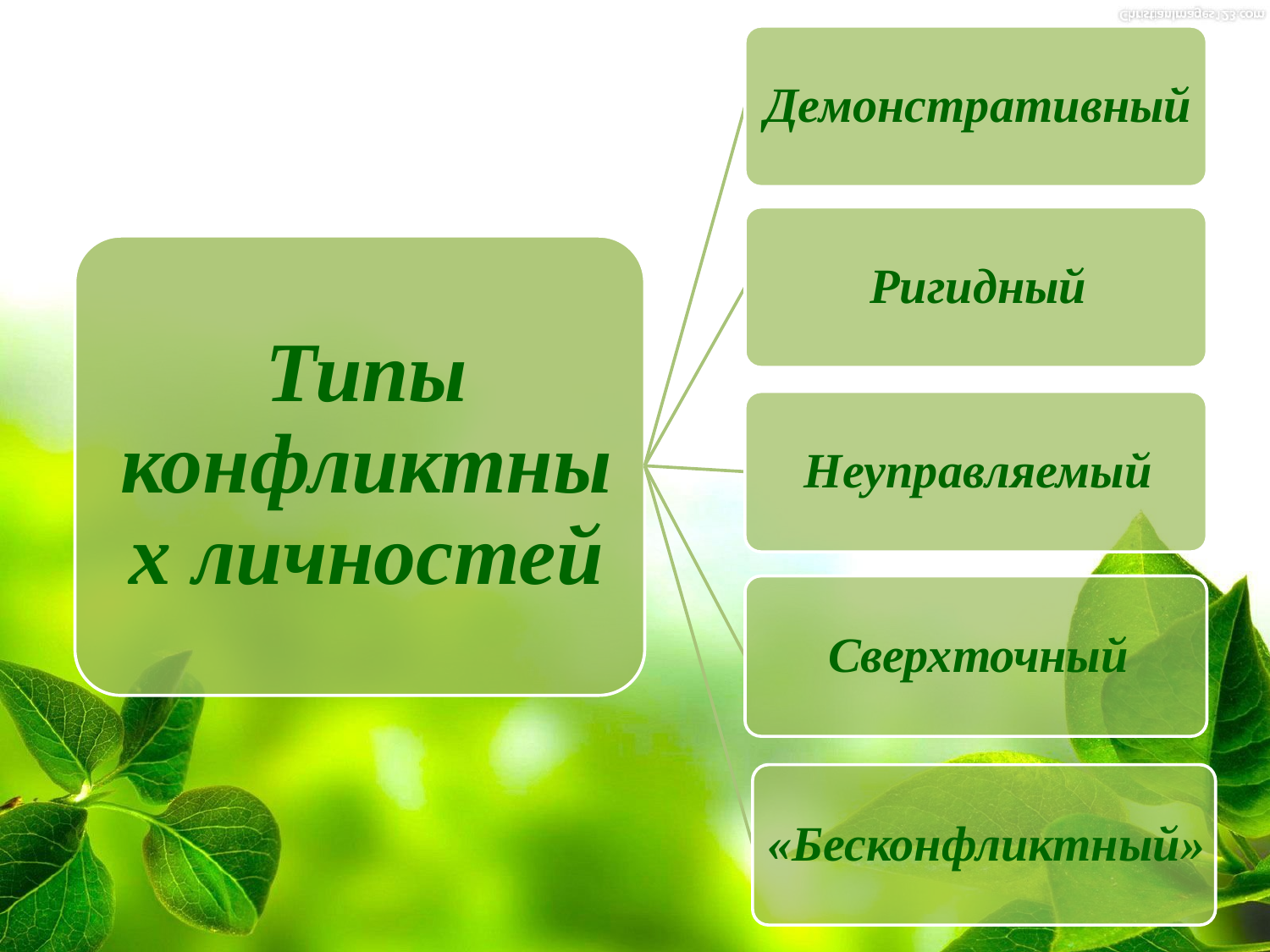

Типы конфликтных личностей

Демонстративный

Ригидный

Неуправляемый

Сверхточный

«Бесконфликтный»